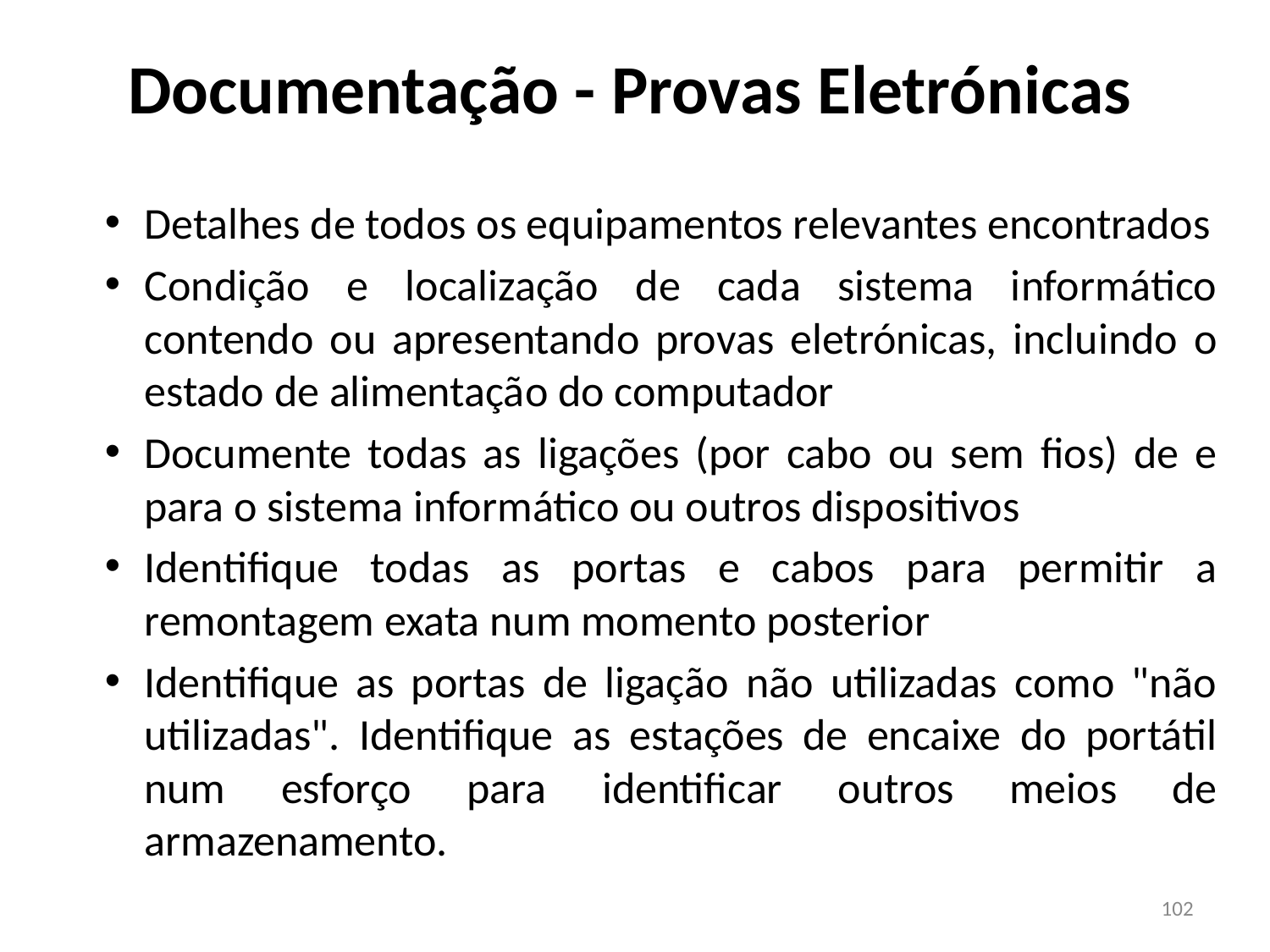

# Documentação - Provas Eletrónicas
Detalhes de todos os equipamentos relevantes encontrados
Condição e localização de cada sistema informático contendo ou apresentando provas eletrónicas, incluindo o estado de alimentação do computador
Documente todas as ligações (por cabo ou sem fios) de e para o sistema informático ou outros dispositivos
Identifique todas as portas e cabos para permitir a remontagem exata num momento posterior
Identifique as portas de ligação não utilizadas como "não utilizadas". Identifique as estações de encaixe do portátil num esforço para identificar outros meios de armazenamento.
102